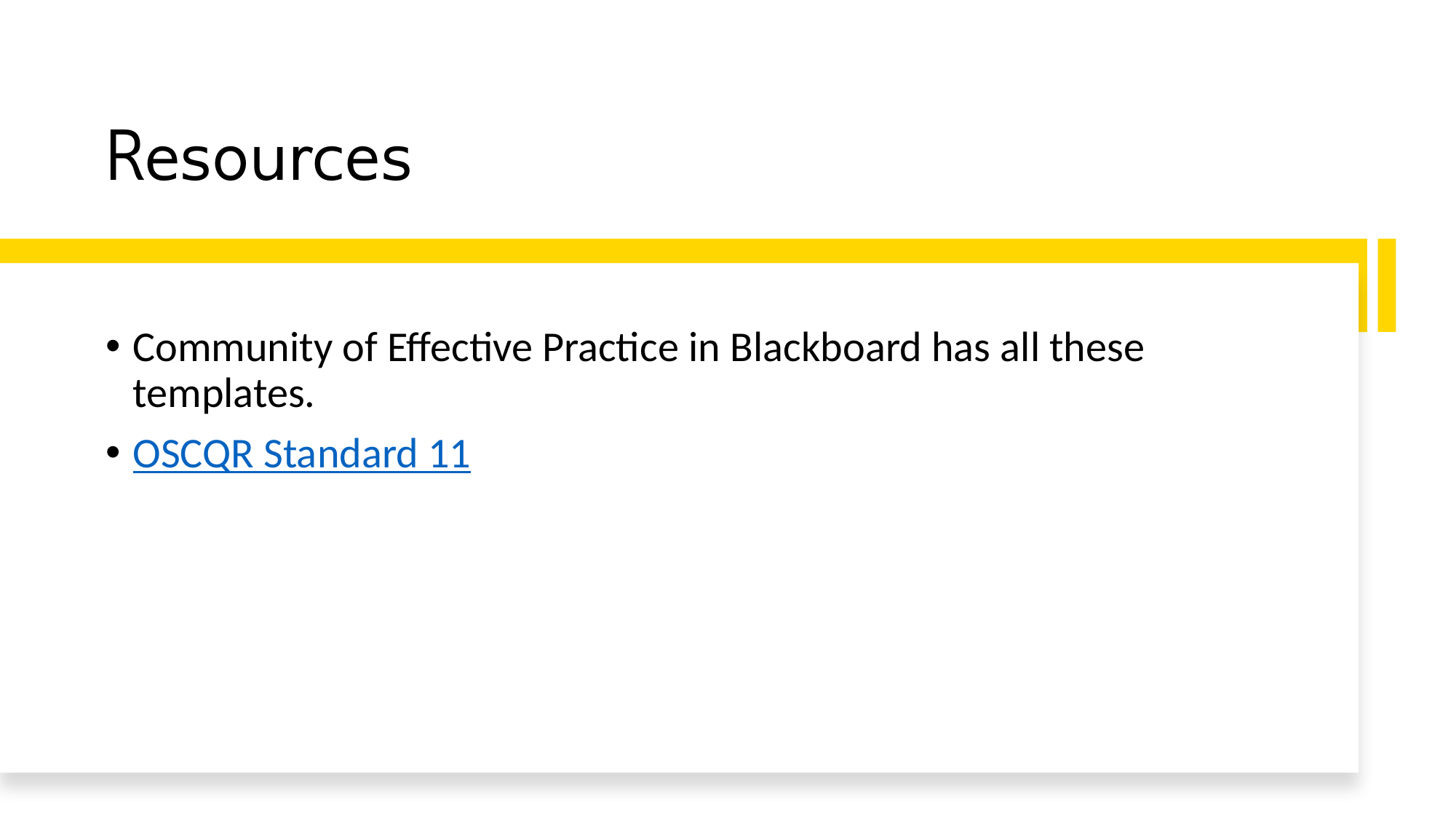

# Resources

Community of Effective Practice in Blackboard has all these templates.
OSCQR Standard 11